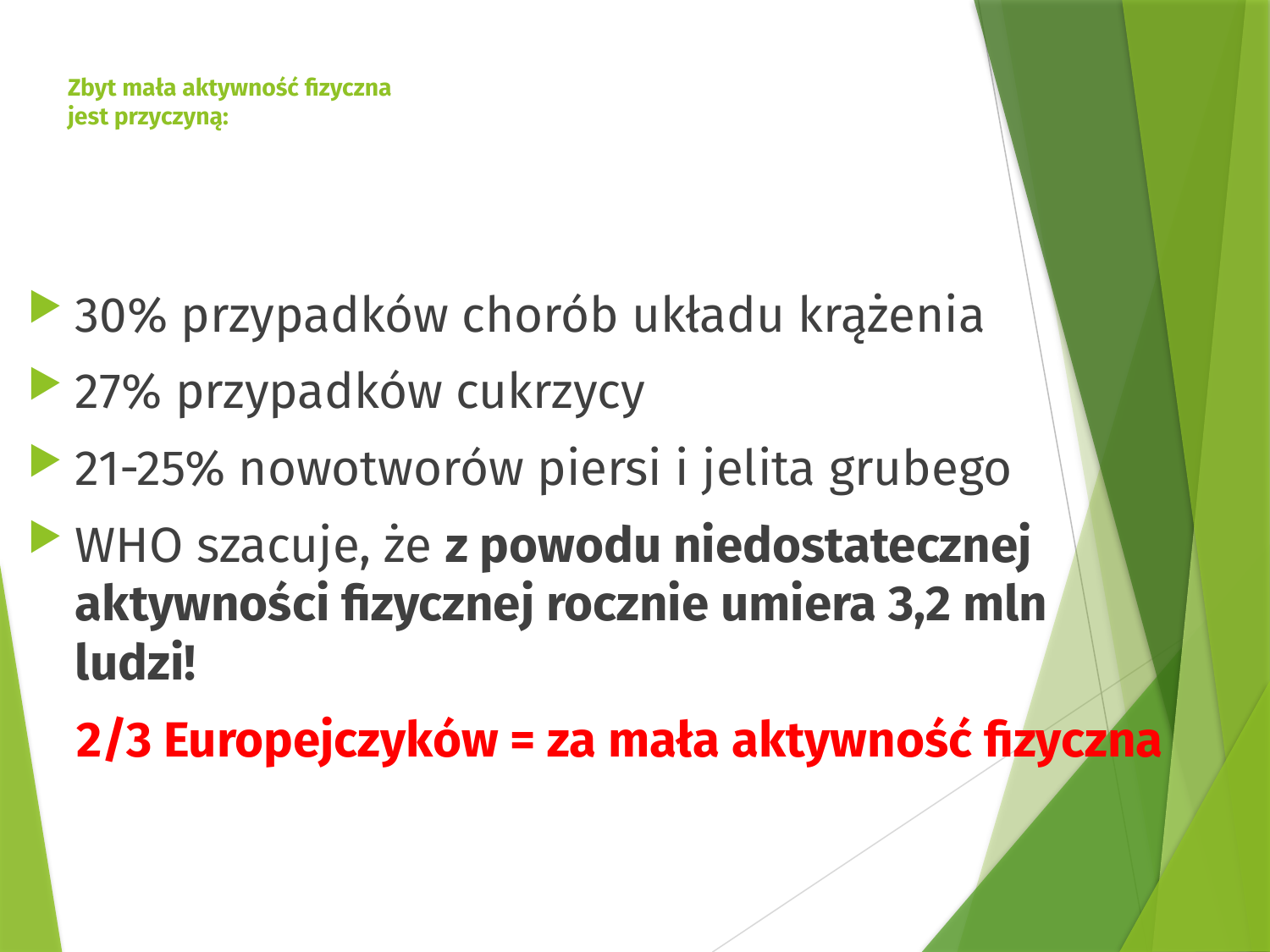

# Zbyt mała aktywność fizyczna jest przyczyną:
30% przypadków chorób układu krążenia
27% przypadków cukrzycy
21-25% nowotworów piersi i jelita grubego
WHO szacuje, że z powodu niedostatecznej aktywności fizycznej rocznie umiera 3,2 mln
ludzi!
2/3 Europejczyków = za mała aktywność fizyczna